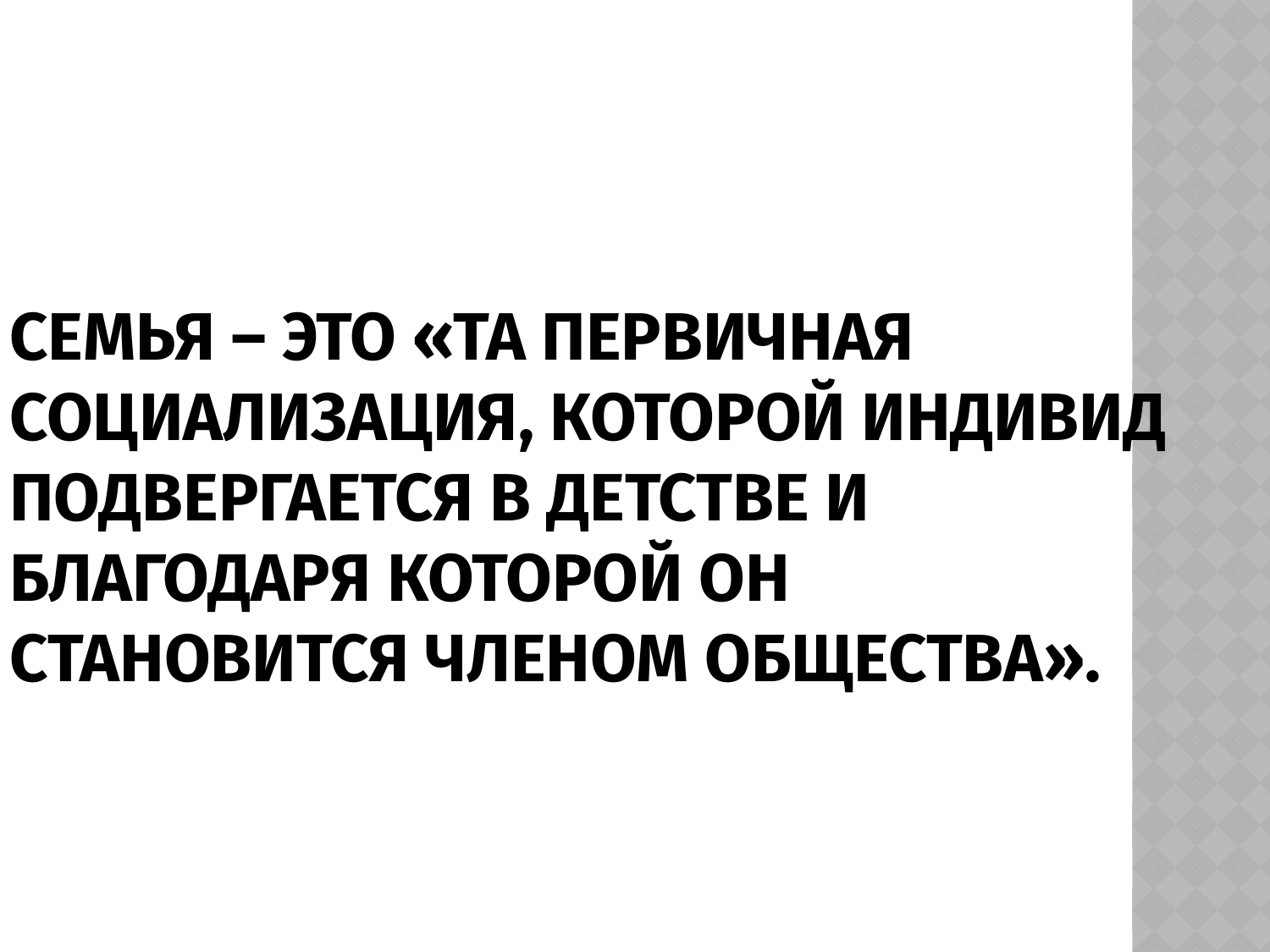

# Семья – это «та первичная социализация, которой индивид подвергается в детстве и благодаря которой он становится членом общества».